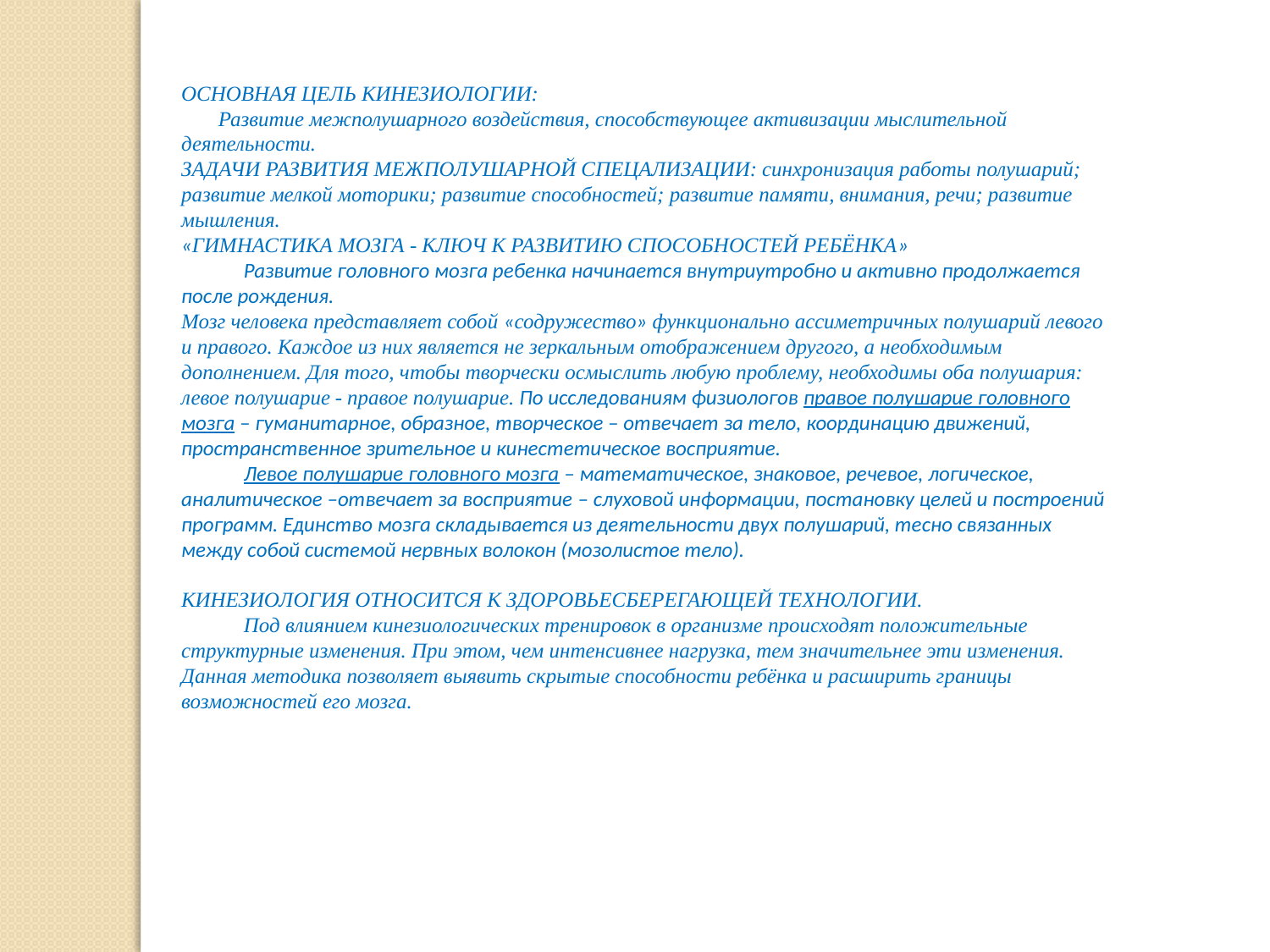

ОСНОВНАЯ ЦЕЛЬ КИНЕЗИОЛОГИИ: 
       Развитие межполушарного воздействия, способствующее активизации мыслительной деятельности.
ЗАДАЧИ РАЗВИТИЯ МЕЖПОЛУШАРНОЙ СПЕЦАЛИЗАЦИИ: синхронизация работы полушарий; развитие мелкой моторики; развитие способностей; развитие памяти, внимания, речи; развитие мышления.
«ГИМНАСТИКА МОЗГА - КЛЮЧ К РАЗВИТИЮ СПОСОБНОСТЕЙ РЕБЁНКА»
Развитие головного мозга ребенка начинается внутриутробно и активно продолжается после рождения.
Мозг человека представляет собой «содружество» функционально ассиметричных полушарий левого и правого. Каждое из них является не зеркальным отображением другого, а необходимым дополнением. Для того, чтобы творчески осмыслить любую проблему, необходимы оба полушария: левое полушарие - правое полушарие. По исследованиям физиологов правое полушарие головного мозга – гуманитарное, образное, творческое – отвечает за тело, координацию движений, пространственное зрительное и кинестетическое восприятие.
Левое полушарие головного мозга – математическое, знаковое, речевое, логическое, аналитическое –отвечает за восприятие – слуховой информации, постановку целей и построений программ. Единство мозга складывается из деятельности двух полушарий, тесно связанных между собой системой нервных волокон (мозолистое тело).
КИНЕЗИОЛОГИЯ ОТНОСИТСЯ К ЗДОРОВЬЕСБЕРЕГАЮЩЕЙ ТЕХНОЛОГИИ.
Под влиянием кинезиологических тренировок в организме происходят положительные структурные изменения. При этом, чем интенсивнее нагрузка, тем значительнее эти изменения. Данная методика позволяет выявить скрытые способности ребёнка и расширить границы возможностей его мозга.